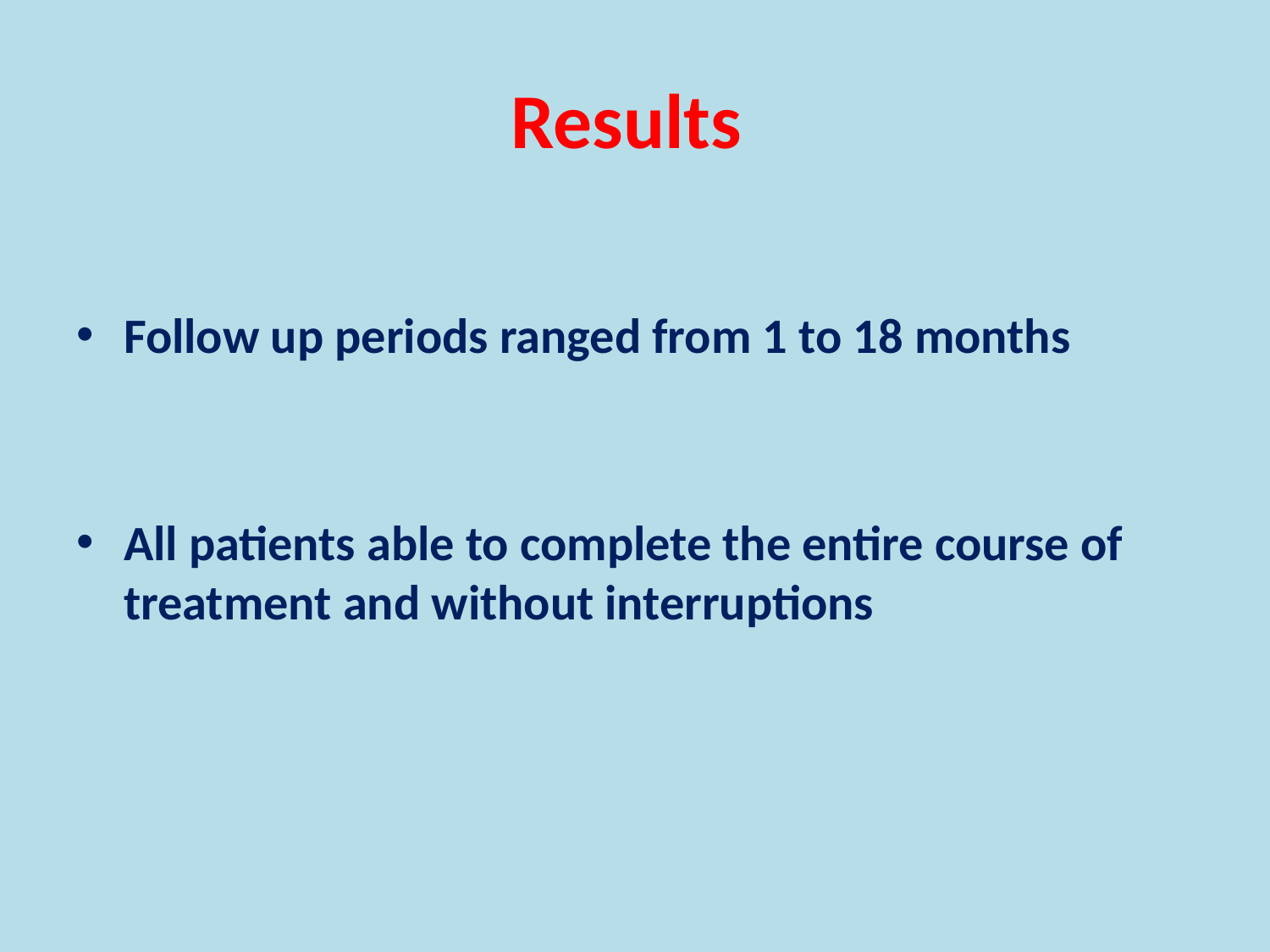

# Results
Follow up periods ranged from 1 to 18 months

All patients able to complete the entire course of treatment and without interruptions